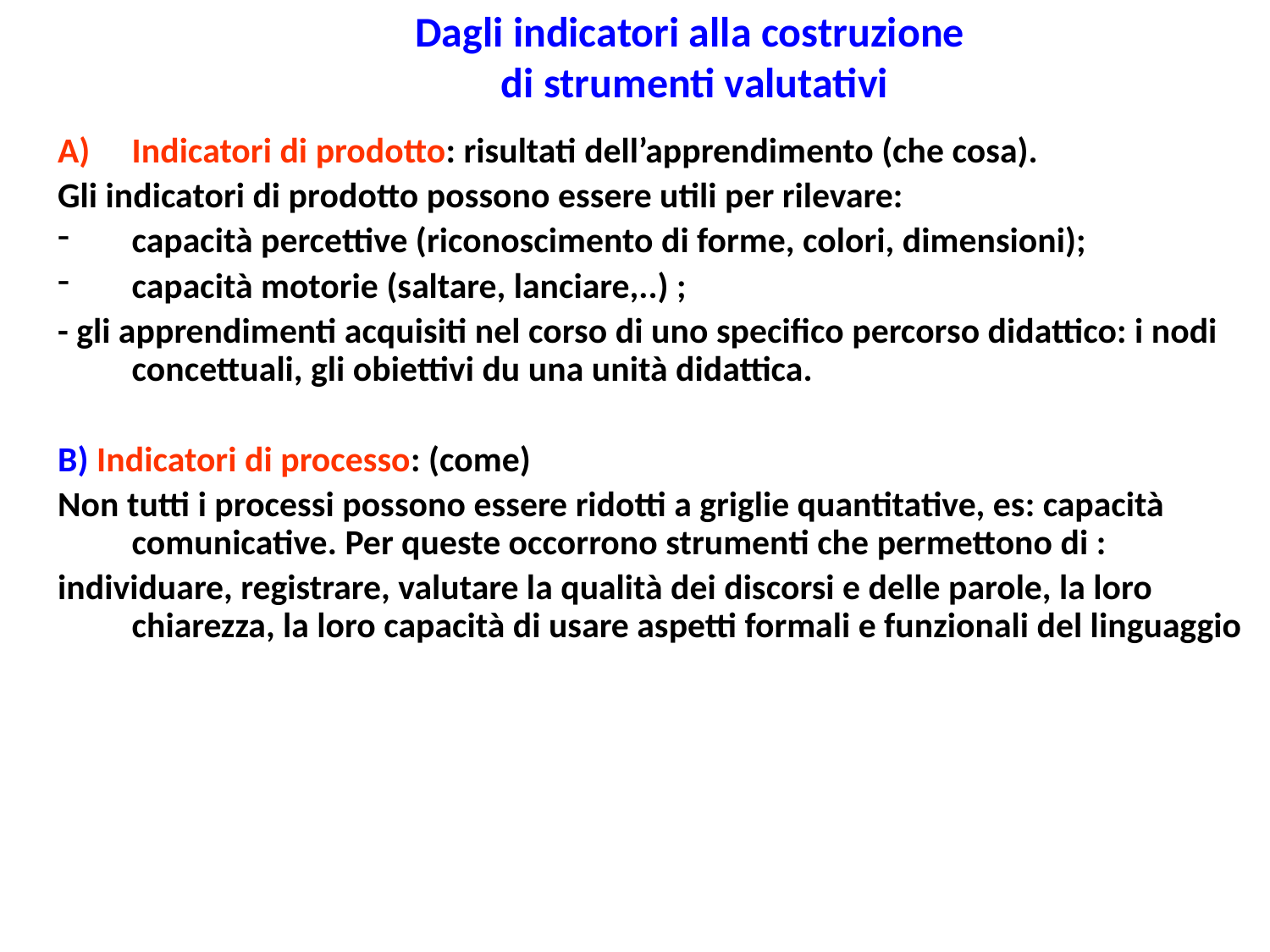

# Dagli indicatori alla costruzione di strumenti valutativi
Indicatori di prodotto: risultati dell’apprendimento (che cosa).
Gli indicatori di prodotto possono essere utili per rilevare:
capacità percettive (riconoscimento di forme, colori, dimensioni);
capacità motorie (saltare, lanciare,..) ;
- gli apprendimenti acquisiti nel corso di uno specifico percorso didattico: i nodi concettuali, gli obiettivi du una unità didattica.

B) Indicatori di processo: (come)
Non tutti i processi possono essere ridotti a griglie quantitative, es: capacità comunicative. Per queste occorrono strumenti che permettono di :
individuare, registrare, valutare la qualità dei discorsi e delle parole, la loro chiarezza, la loro capacità di usare aspetti formali e funzionali del linguaggio